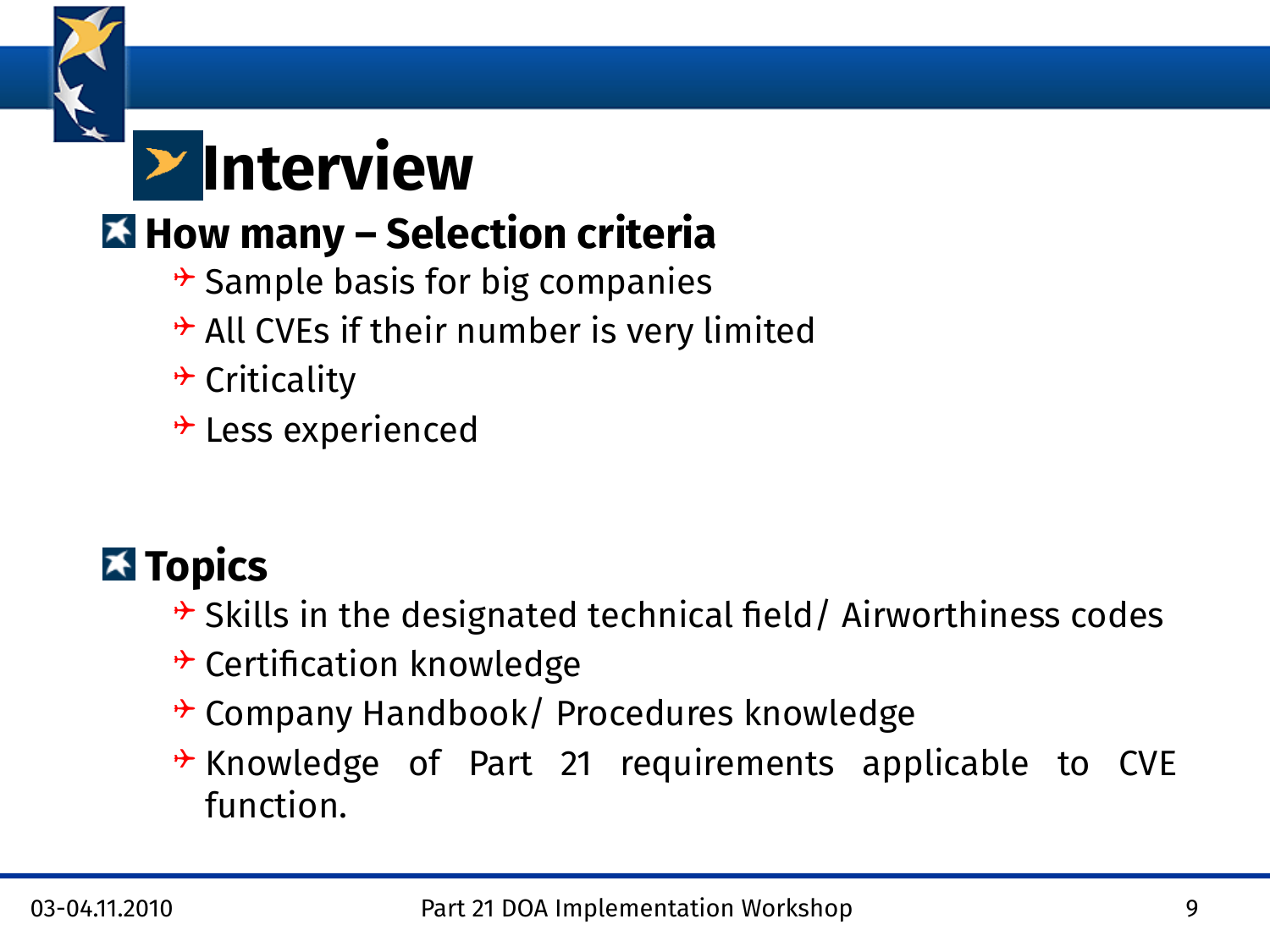

Interview
 How many – Selection criteria
Sample basis for big companies
All CVEs if their number is very limited
Criticality
Less experienced
 Topics
Skills in the designated technical field/ Airworthiness codes
Certification knowledge
Company Handbook/ Procedures knowledge
Knowledge of Part 21 requirements applicable to CVE function.
03-04.11.2010
Part 21 DOA Implementation Workshop
9